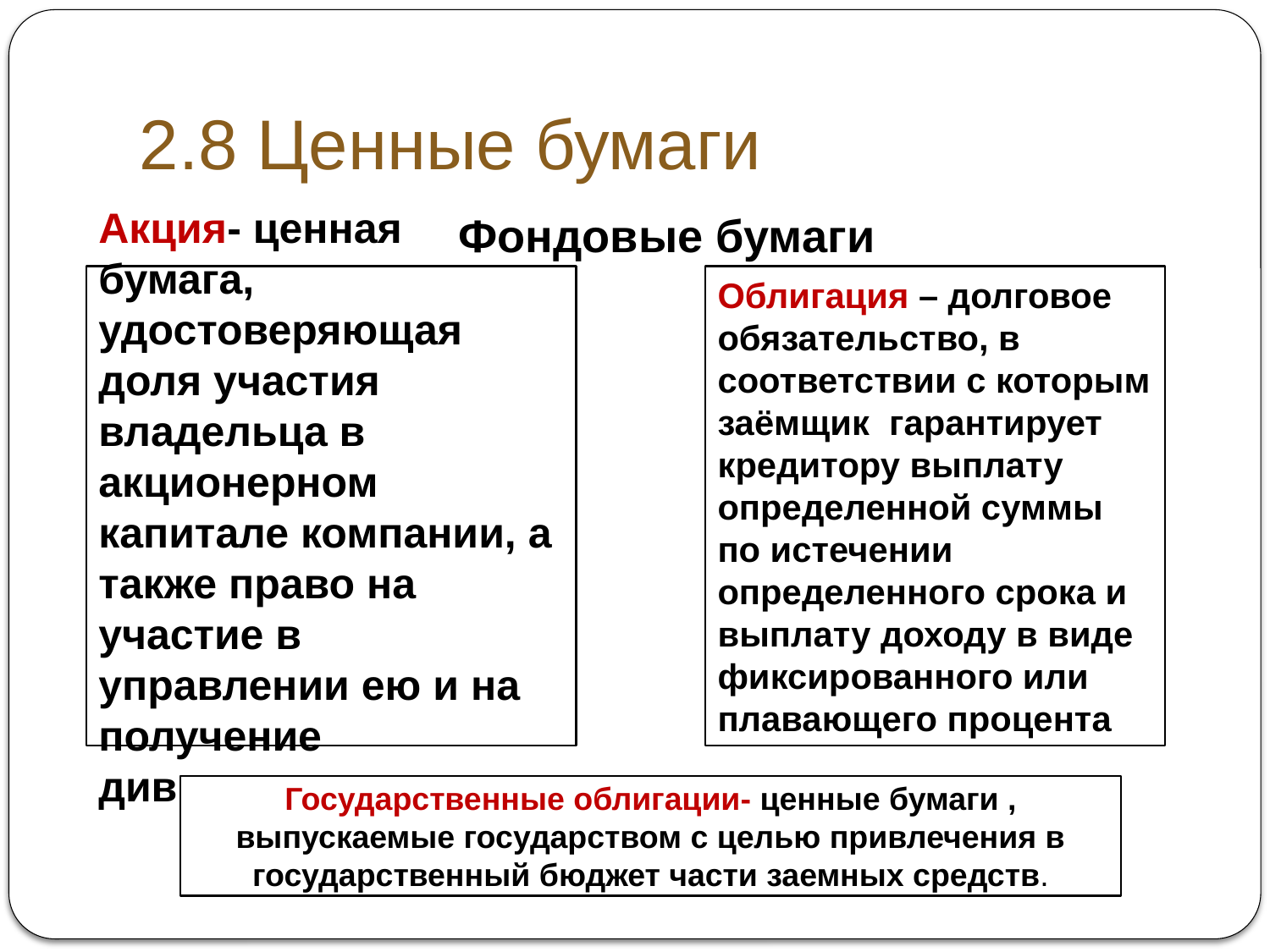

# 2.8 Ценные бумаги
Фондовые бумаги
Акция- ценная бумага, удостоверяющая доля участия владельца в акционерном капитале компании, а также право на участие в управлении ею и на получение дивидендов
Облигация – долговое обязательство, в соответствии с которым заёмщик  гарантирует кредитору выплату определенной суммы по истечении определенного срока и выплату доходу в виде фиксированного или плавающего процента
Государственные облигации- ценные бумаги , выпускаемые государством с целью привлечения в государственный бюджет части заемных средств.